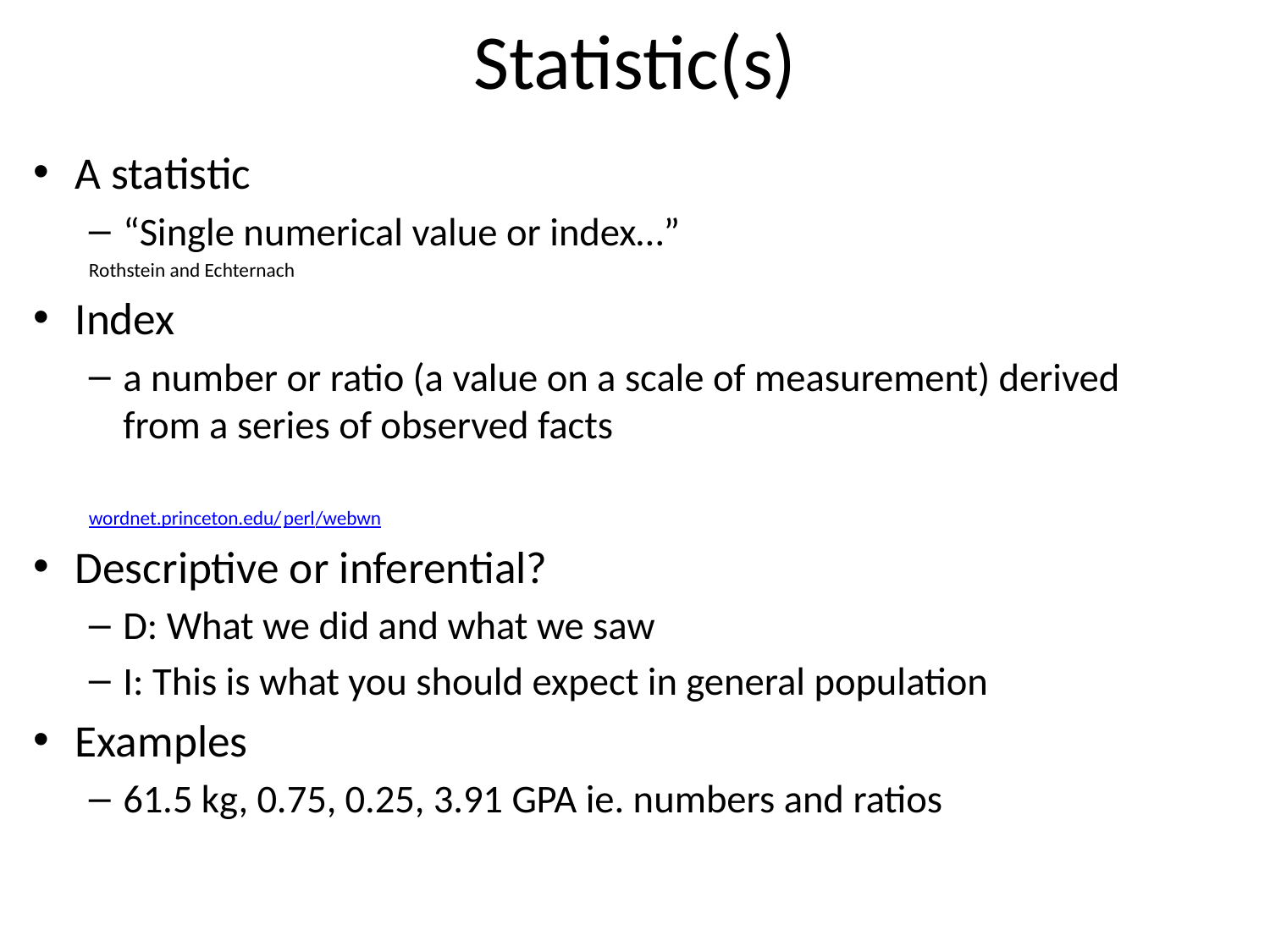

# Statistic(s)
A statistic
“Single numerical value or index…”
Rothstein and Echternach
Index
a number or ratio (a value on a scale of measurement) derived from a series of observed facts

wordnet.princeton.edu/perl/webwn
Descriptive or inferential?
D: What we did and what we saw
I: This is what you should expect in general population
Examples
61.5 kg, 0.75, 0.25, 3.91 GPA ie. numbers and ratios